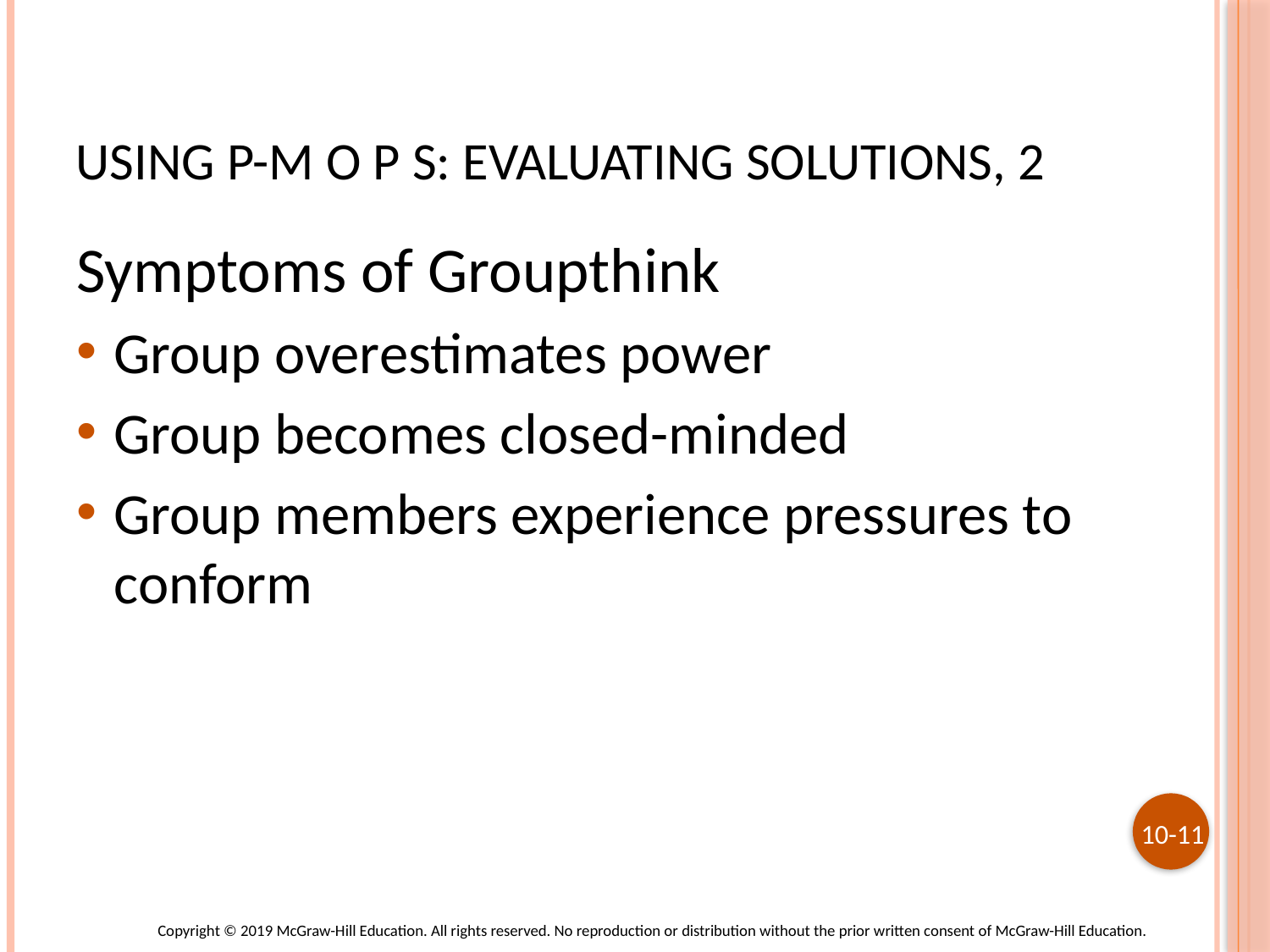

# Using P-m o p s: Evaluating Solutions, 2
Symptoms of Groupthink
Group overestimates power
Group becomes closed-minded
Group members experience pressures to conform